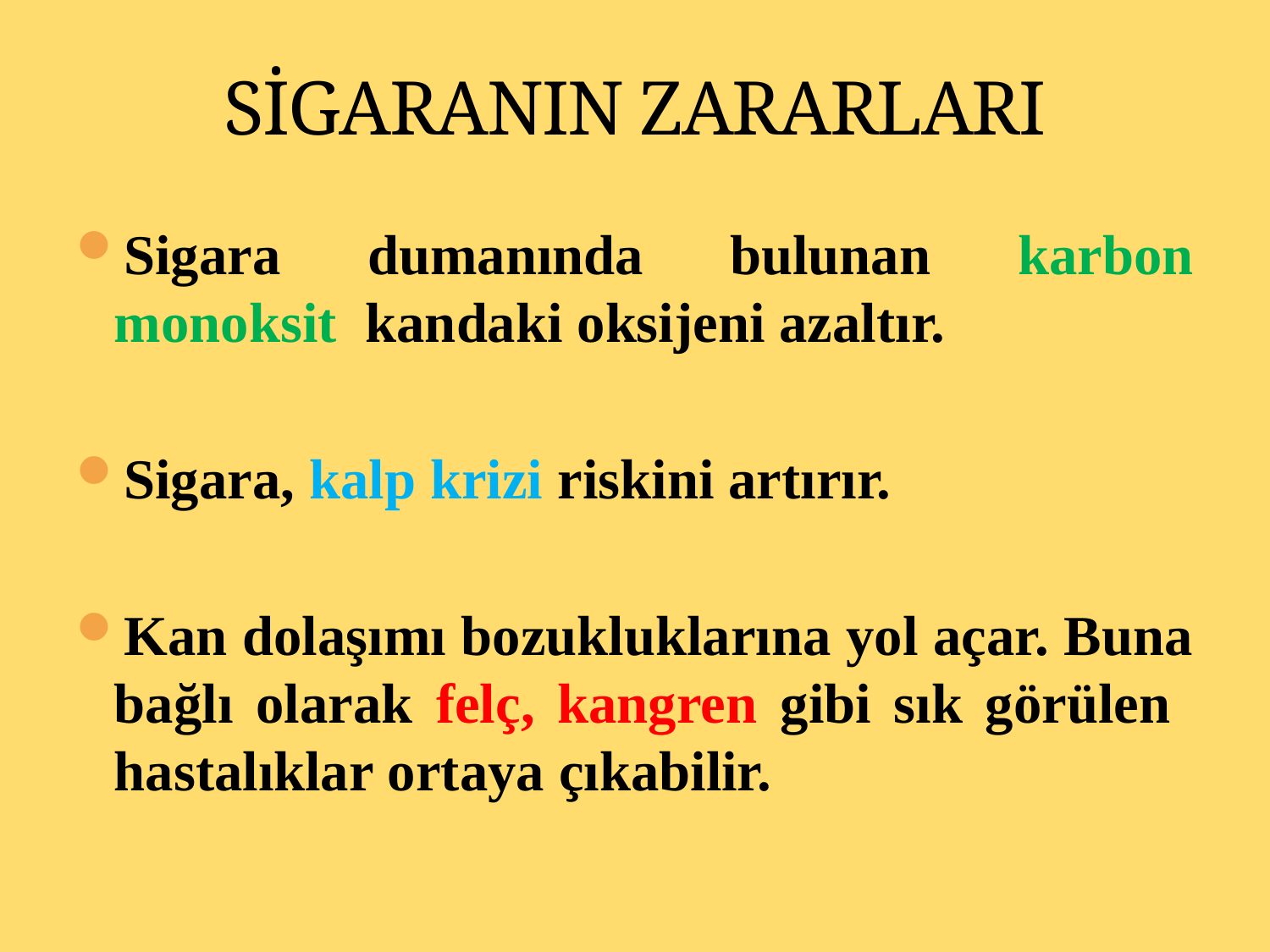

# SİGARANIN ZARARLARI
Sigara dumanında bulunan karbon monoksit  kandaki oksijeni azaltır.

Sigara, kalp krizi riskini artırır.

Kan dolaşımı bozukluklarına yol açar. Buna bağlı olarak felç, kangren gibi sık görülen  hastalıklar ortaya çıkabilir.